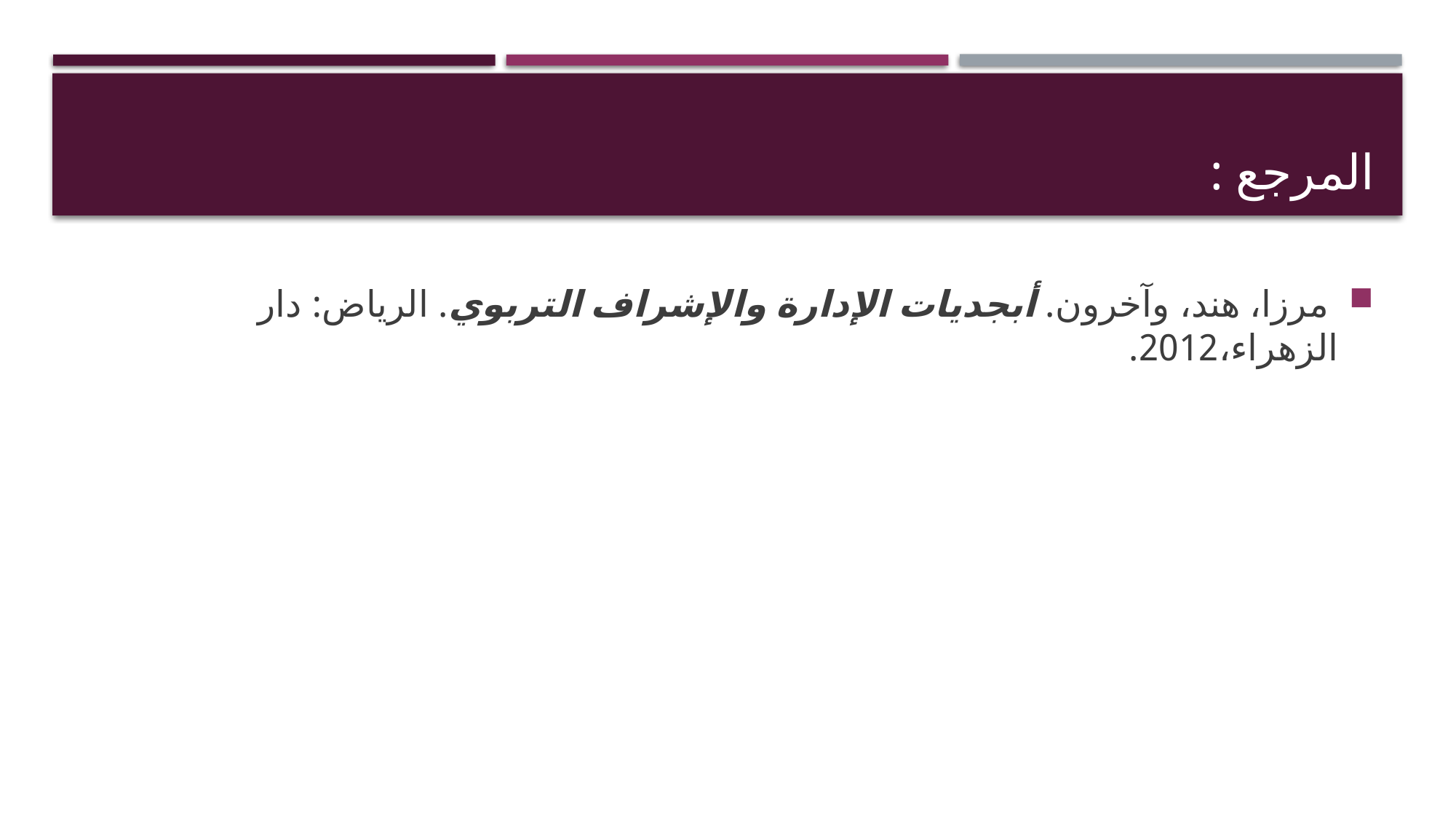

مرزا، هند، وآخرون. أبجديات الإدارة والإشراف التربوي. الرياض: دار الزهراء،2012.
# المرجع :